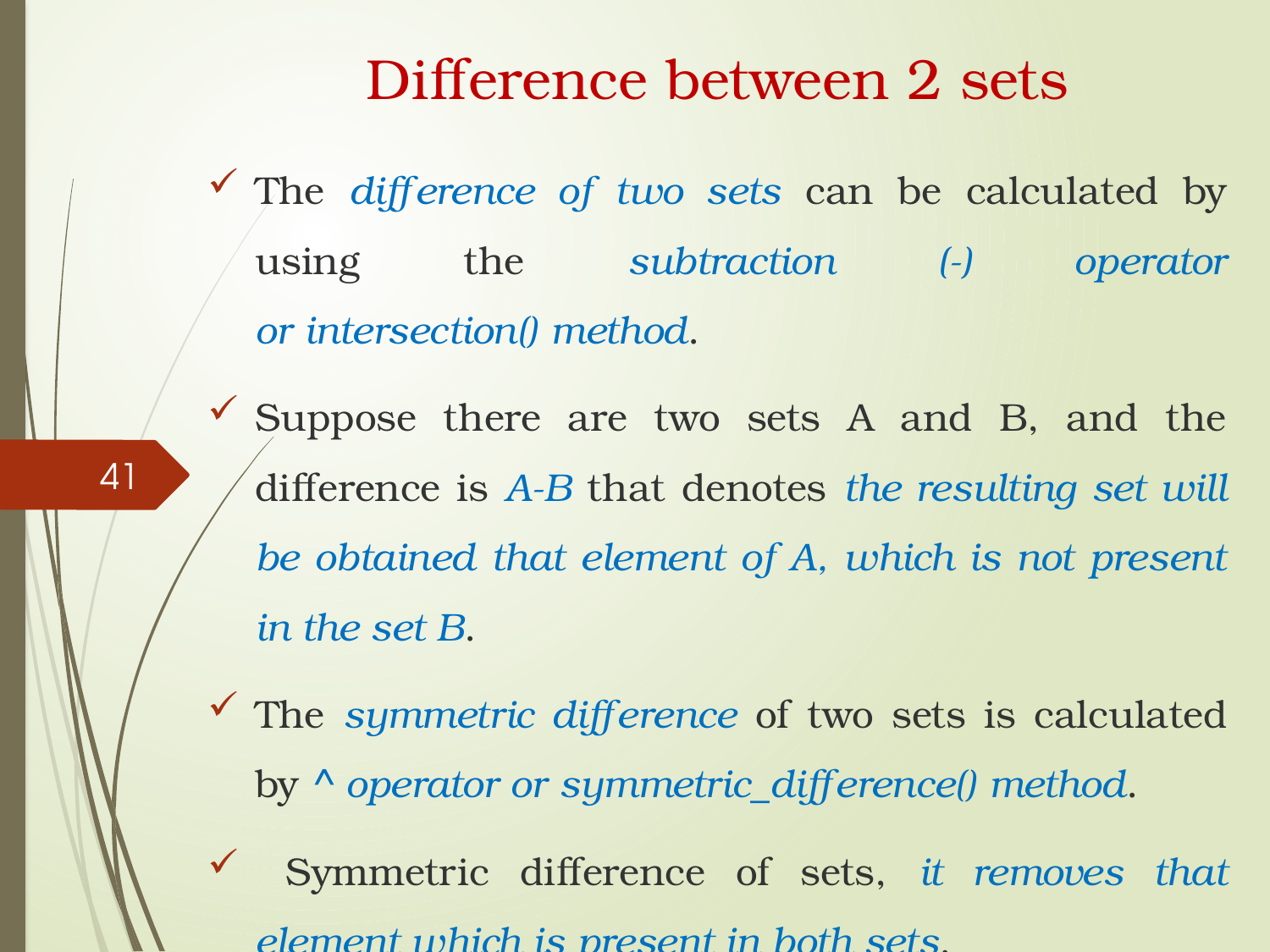

# Difference between 2 sets
The difference of two sets can be calculated by using the subtraction (-) operator or intersection() method.
Suppose there are two sets A and B, and the difference is A-B that denotes the resulting set will be obtained that element of A, which is not present in the set B.
The symmetric difference of two sets is calculated by ^ operator or symmetric_difference() method.
 Symmetric difference of sets, it removes that element which is present in both sets.
41